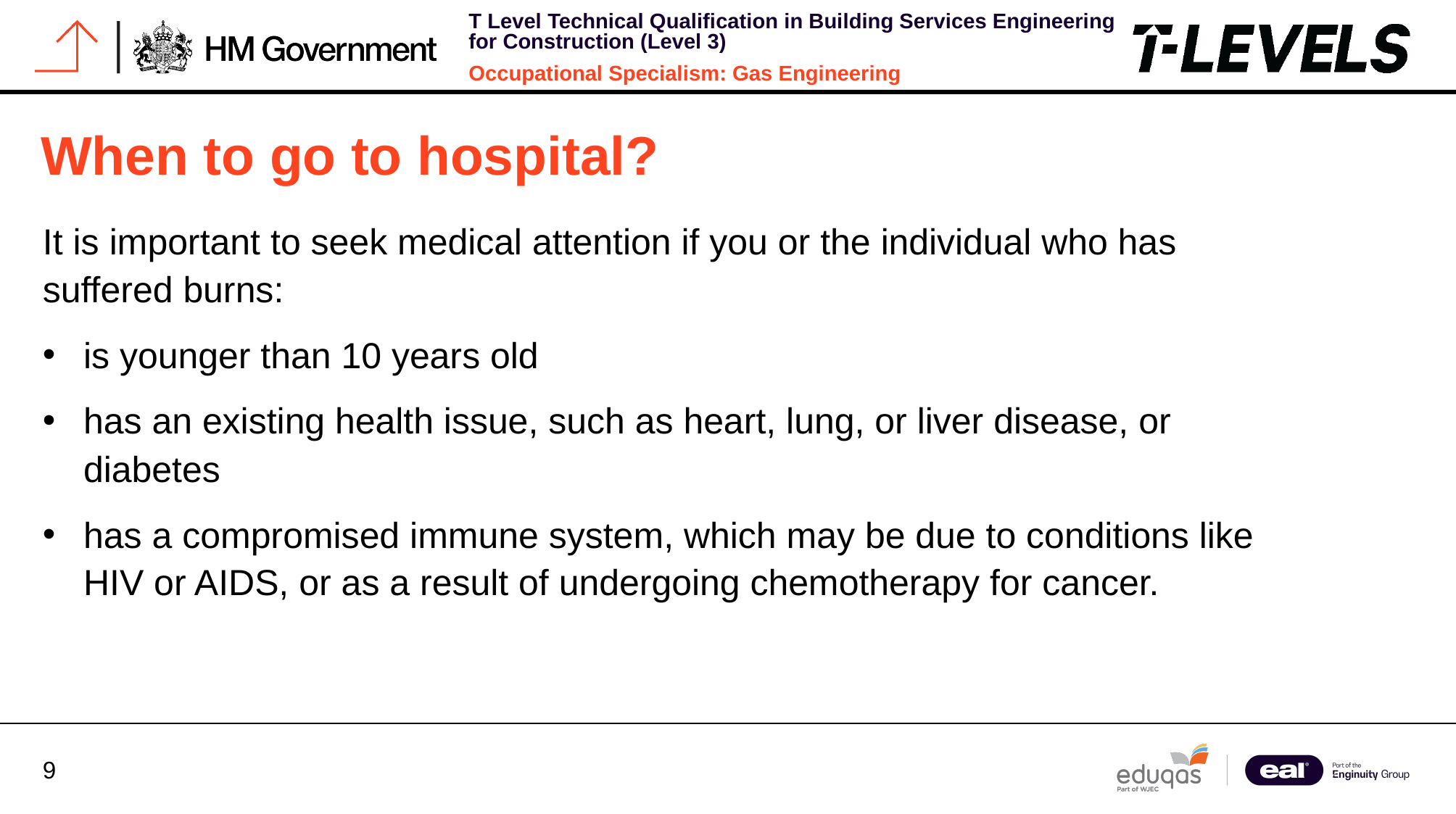

When to go to hospital?
It is important to seek medical attention if you or the individual who has suffered burns:
is younger than 10 years old
has an existing health issue, such as heart, lung, or liver disease, or diabetes
has a compromised immune system, which may be due to conditions like HIV or AIDS, or as a result of undergoing chemotherapy for cancer.